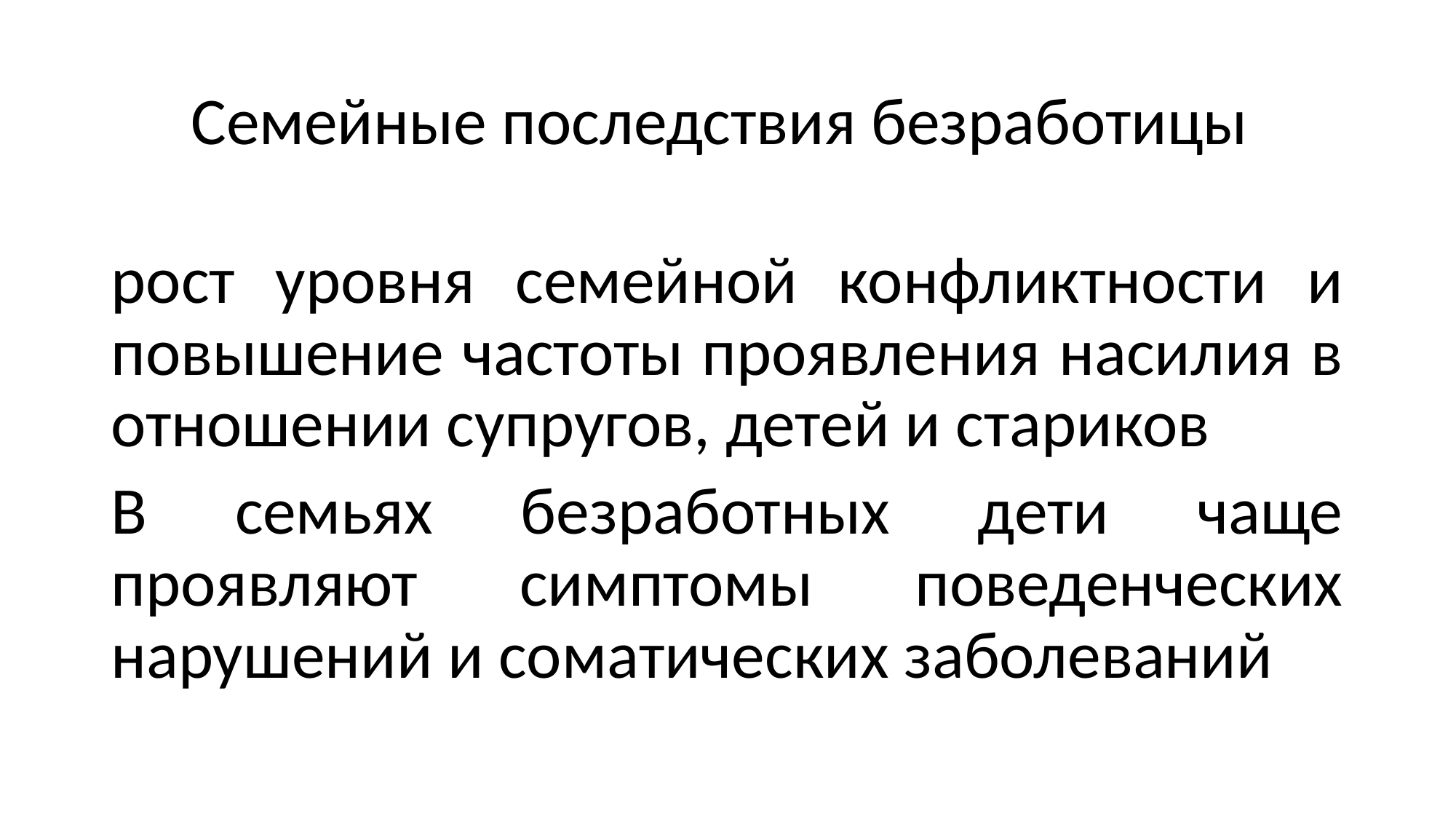

# Семейные последствия безработицы
рост уровня семейной конфликтности и повышение частоты проявления насилия в отношении супругов, детей и стариков
В семьях безработных дети чаще проявляют симптомы поведенческих нарушений и соматических заболеваний